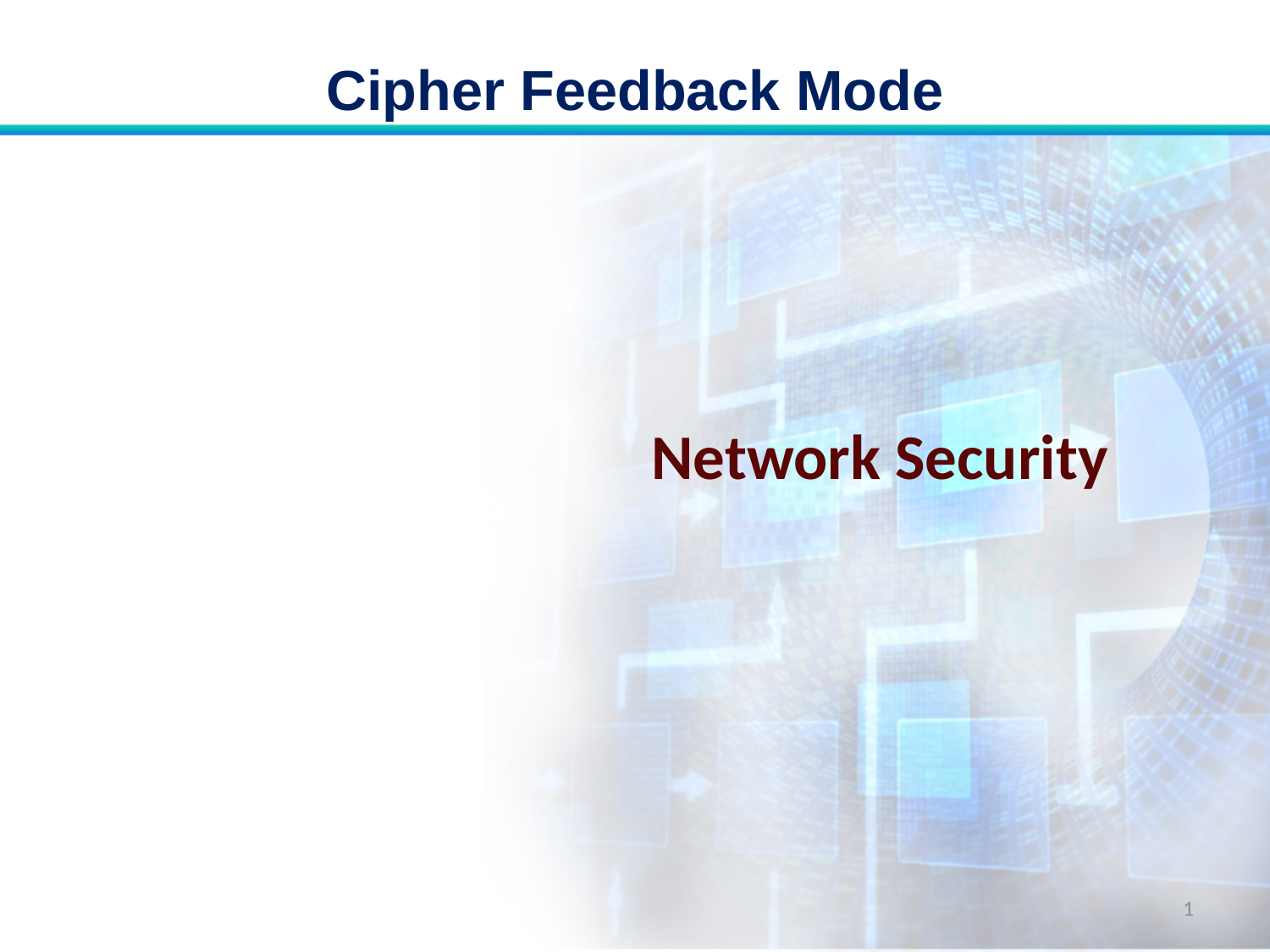

# Cipher Feedback Mode
Network Security
1